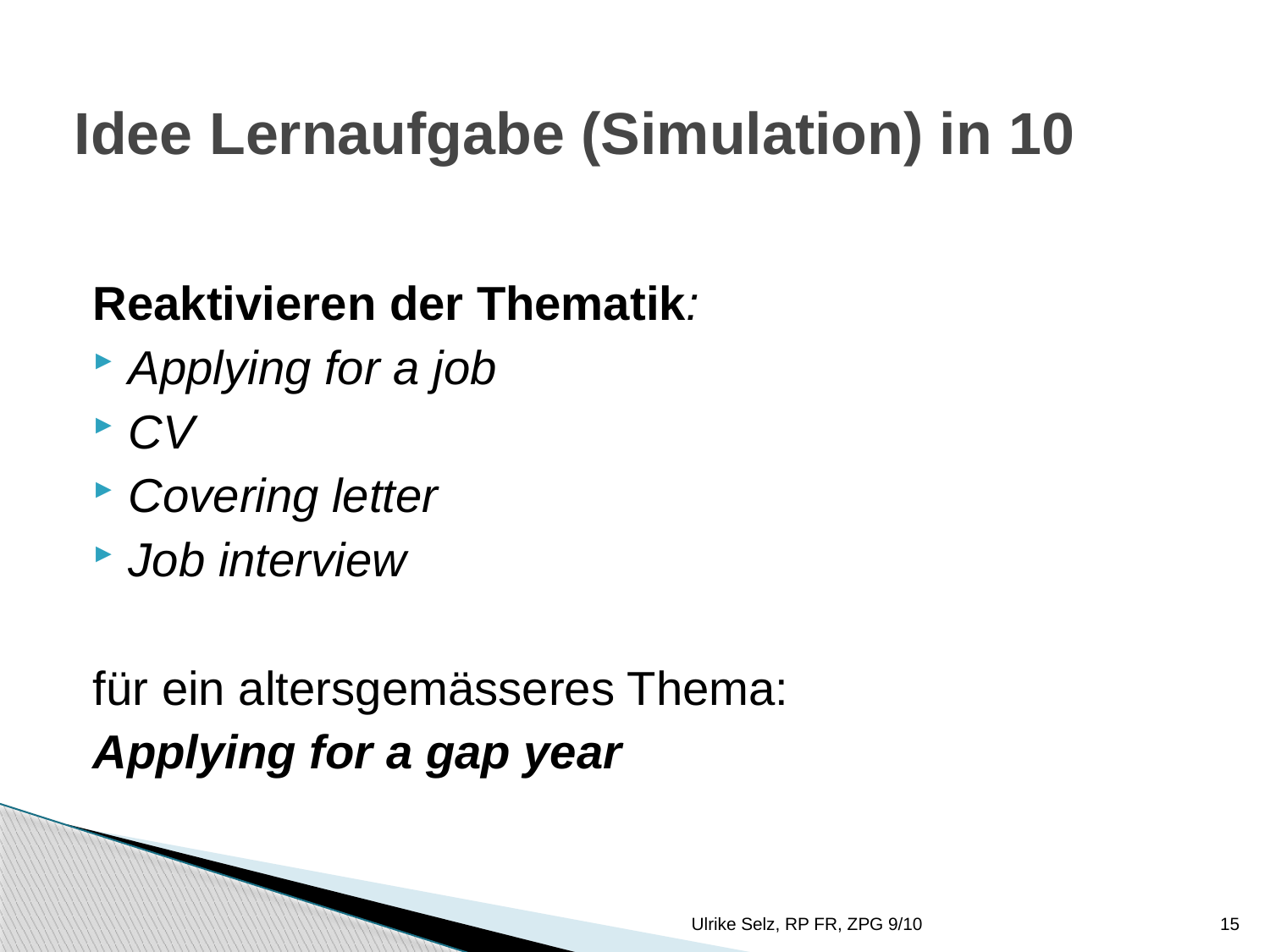

Idee Lernaufgabe (Simulation) in 10
Reaktivieren der Thematik:
Applying for a job
CV
Covering letter
Job interview

für ein altersgemässeres Thema:
Applying for a gap year

Ulrike Selz, RP FR, ZPG 9/10
15